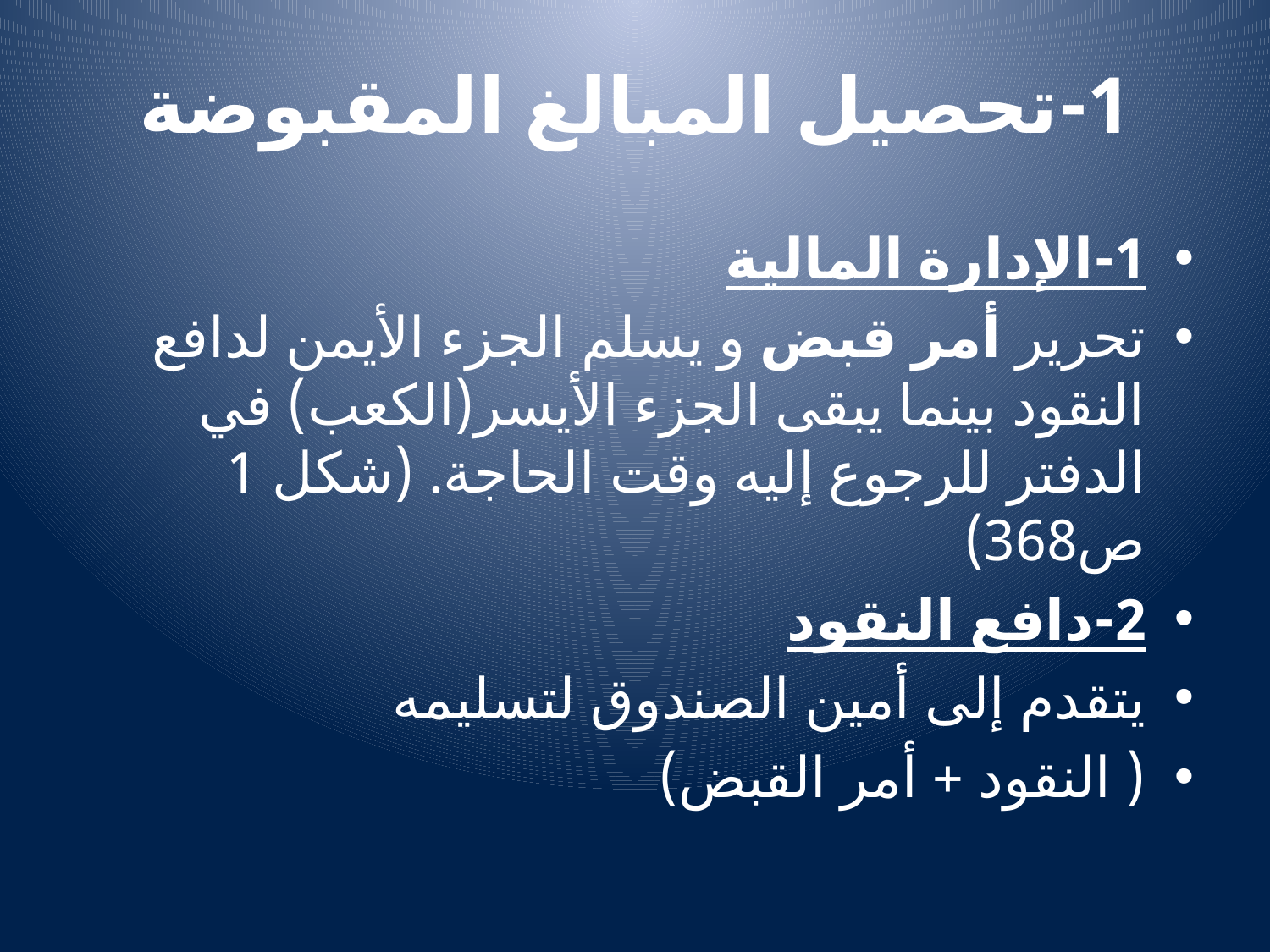

# 1-تحصيل المبالغ المقبوضة
1-الإدارة المالية
تحرير أمر قبض و يسلم الجزء الأيمن لدافع النقود بينما يبقى الجزء الأيسر(الكعب) في الدفتر للرجوع إليه وقت الحاجة. (شكل 1 ص368)
2-دافع النقود
يتقدم إلى أمين الصندوق لتسليمه
( النقود + أمر القبض)